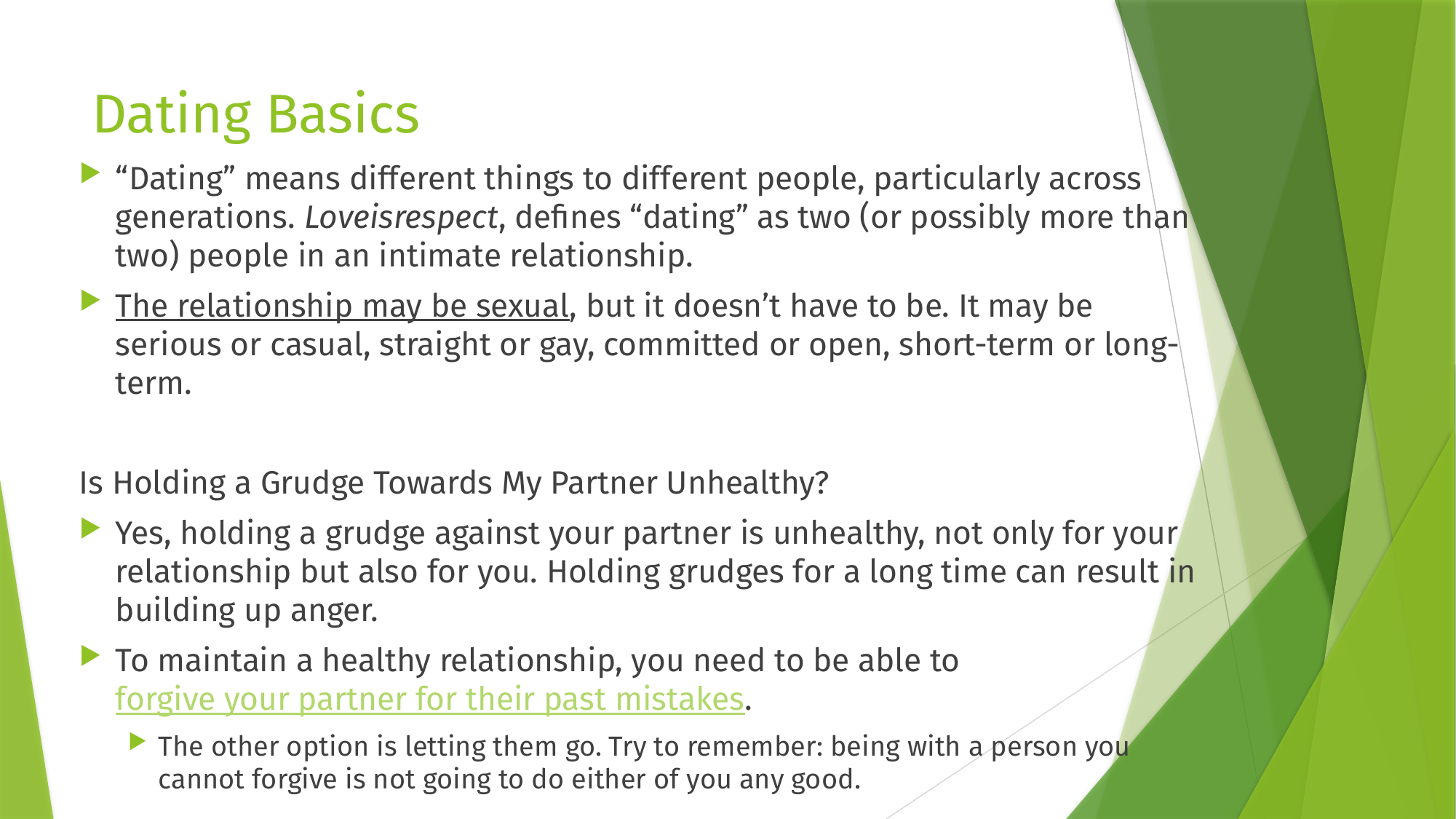

# Dating Basics
“Dating” means different things to different people, particularly across generations. Loveisrespect, defines “dating” as two (or possibly more than two) people in an intimate relationship.
The relationship may be sexual, but it doesn’t have to be. It may be serious or casual, straight or gay, committed or open, short-term or long-term.

Is Holding a Grudge Towards My Partner Unhealthy?
Yes, holding a grudge against your partner is unhealthy, not only for your relationship but also for you. Holding grudges for a long time can result in building up anger.
To maintain a healthy relationship, you need to be able to forgive your partner for their past mistakes.
The other option is letting them go. Try to remember: being with a person you cannot forgive is not going to do either of you any good.